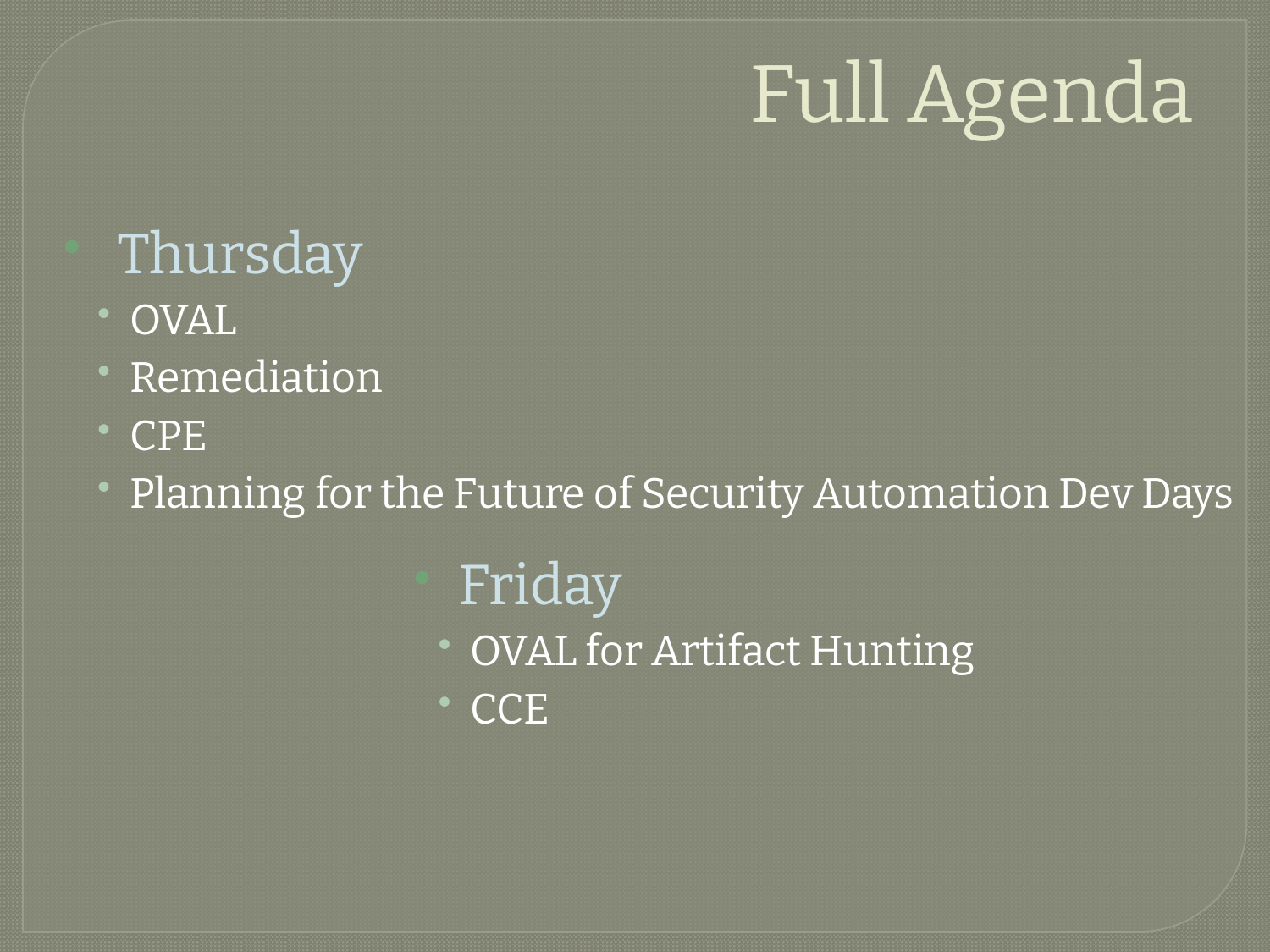

Full Agenda
 Thursday
OVAL
Remediation
CPE
Planning for the Future of Security Automation Dev Days
 Friday
OVAL for Artifact Hunting
CCE